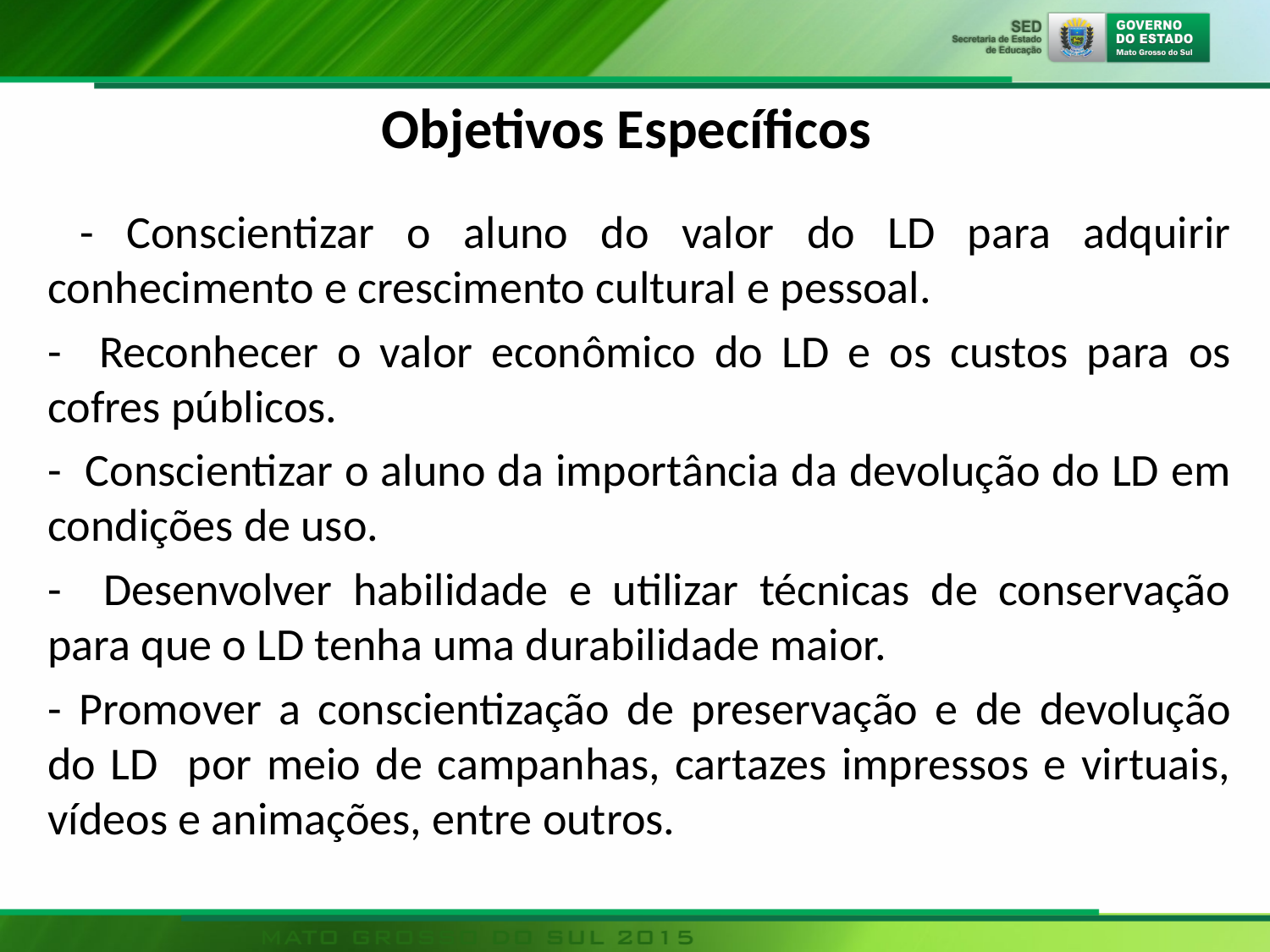

Objetivos Específicos
 - Conscientizar o aluno do valor do LD para adquirir conhecimento e crescimento cultural e pessoal.
-  Reconhecer o valor econômico do LD e os custos para os cofres públicos.
-  Conscientizar o aluno da importância da devolução do LD em condições de uso.
-  Desenvolver habilidade e utilizar técnicas de conservação para que o LD tenha uma durabilidade maior.
- Promover a conscientização de preservação e de devolução do LD  por meio de campanhas, cartazes impressos e virtuais, vídeos e animações, entre outros.